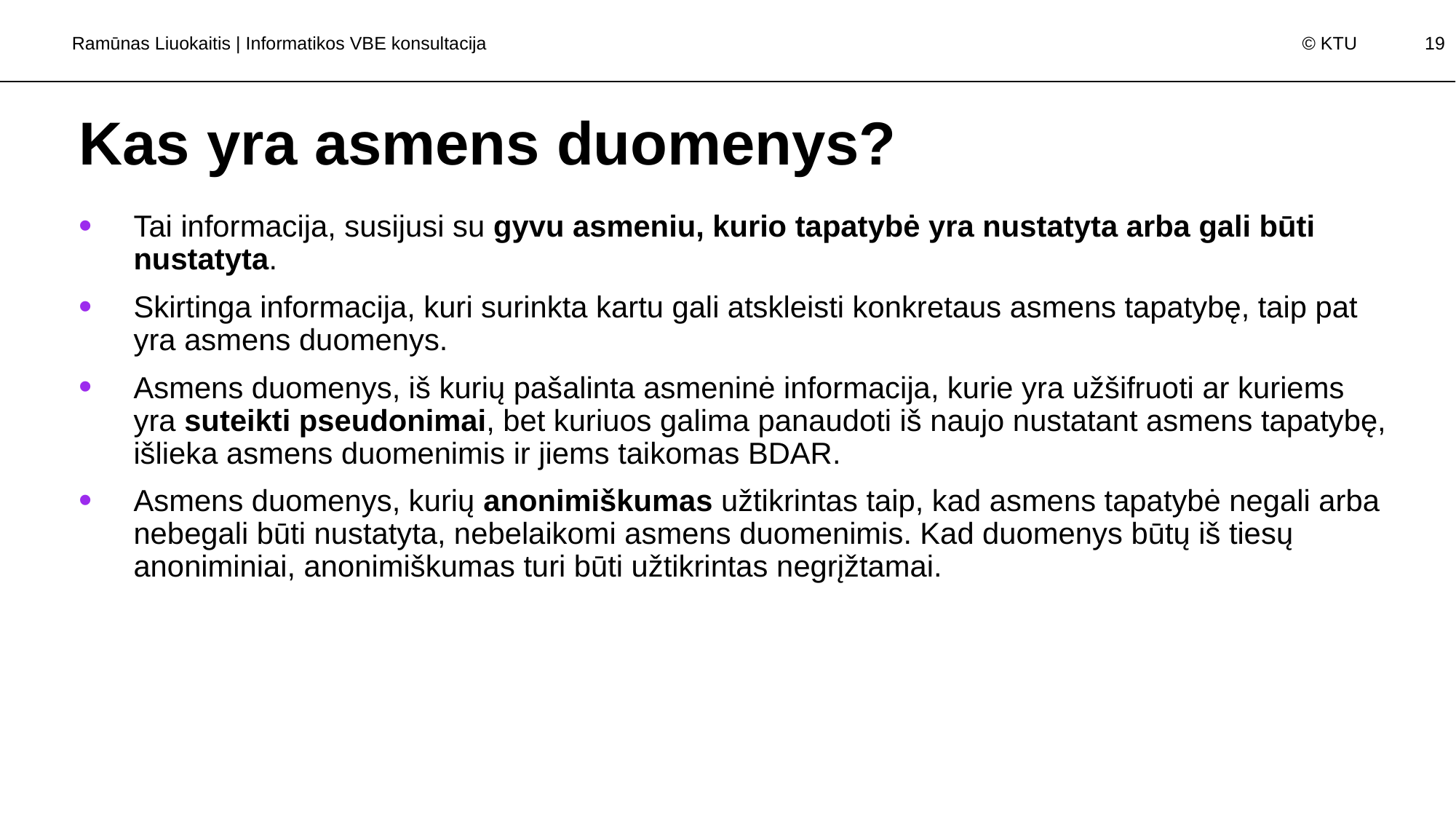

Ramūnas Liuokaitis | Informatikos VBE konsultacija
# Kas yra asmens duomenys?
Tai informacija, susijusi su gyvu asmeniu, kurio tapatybė yra nustatyta arba gali būti nustatyta.
Skirtinga informacija, kuri surinkta kartu gali atskleisti konkretaus asmens tapatybę, taip pat yra asmens duomenys.
Asmens duomenys, iš kurių pašalinta asmeninė informacija, kurie yra užšifruoti ar kuriems yra suteikti pseudonimai, bet kuriuos galima panaudoti iš naujo nustatant asmens tapatybę, išlieka asmens duomenimis ir jiems taikomas BDAR.
Asmens duomenys, kurių anonimiškumas užtikrintas taip, kad asmens tapatybė negali arba nebegali būti nustatyta, nebelaikomi asmens duomenimis. Kad duomenys būtų iš tiesų anoniminiai, anonimiškumas turi būti užtikrintas negrįžtamai.